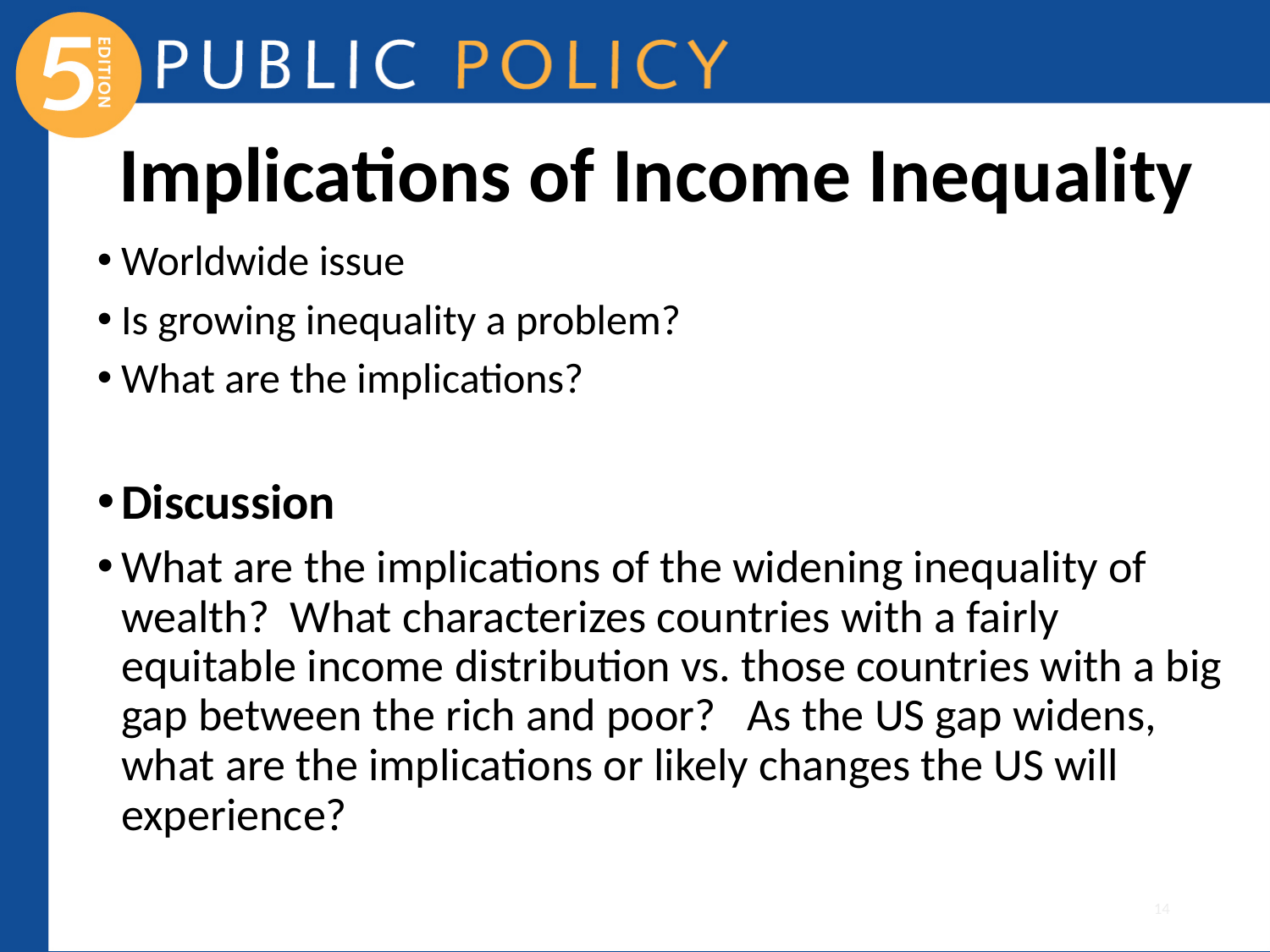

# Implications of Income Inequality
Worldwide issue
Is growing inequality a problem?
What are the implications?

Discussion
What are the implications of the widening inequality of wealth?  What characterizes countries with a fairly equitable income distribution vs. those countries with a big gap between the rich and poor?   As the US gap widens, what are the implications or likely changes the US will experience?

14